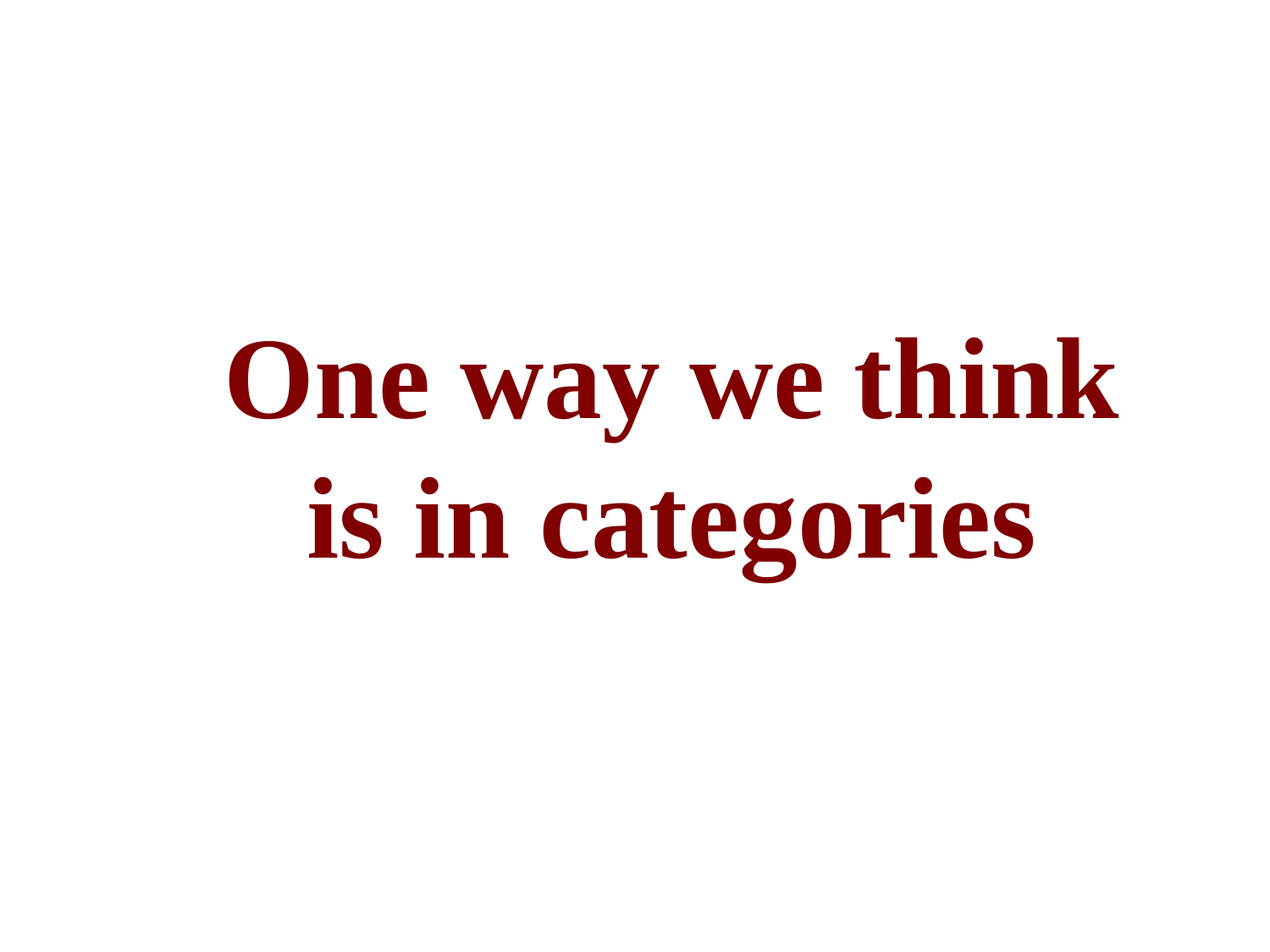

# One way we think is in categories